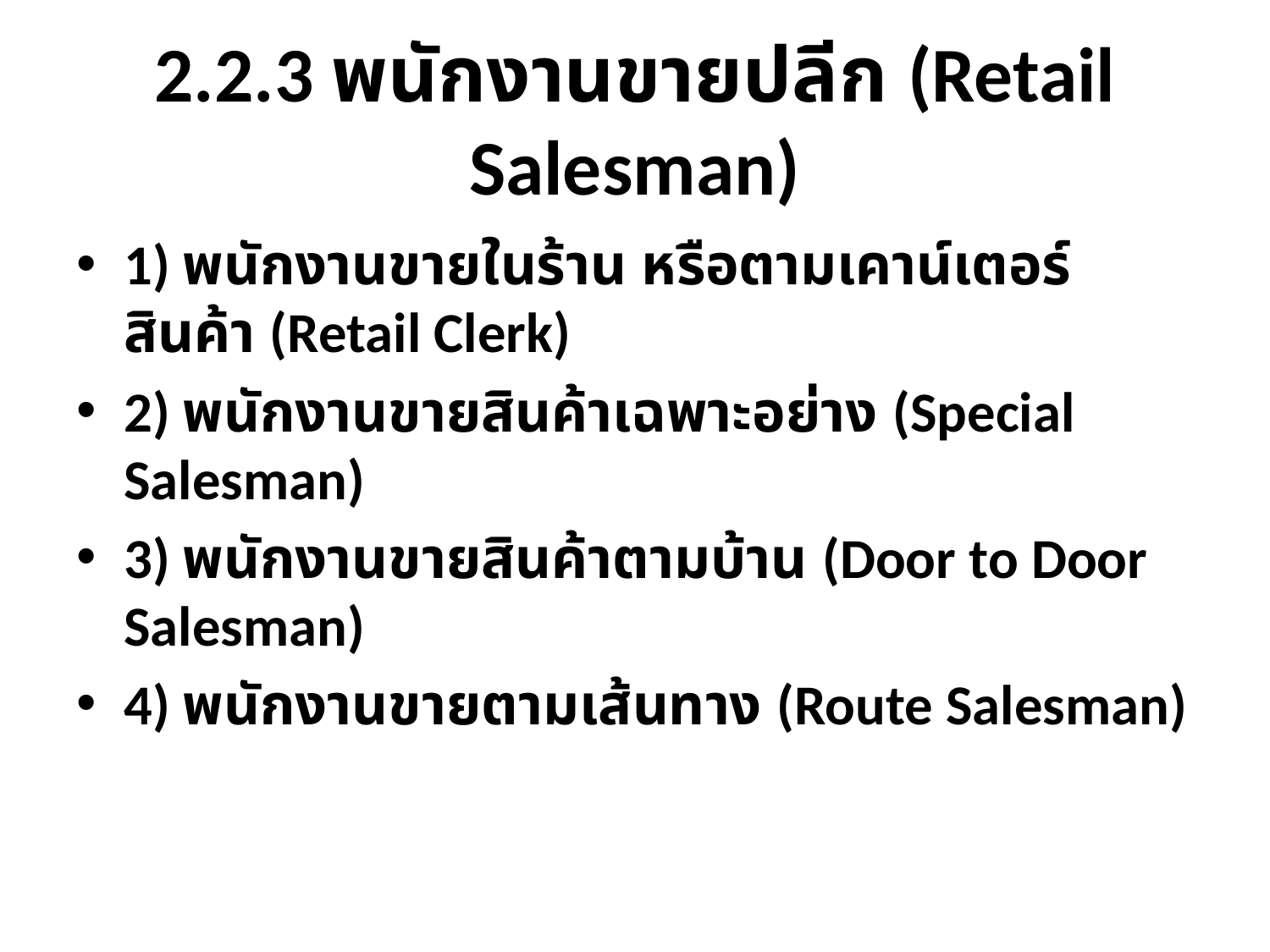

# 2.2.3 พนักงานขายปลีก (Retail Salesman)
1) พนักงานขายในร้าน หรือตามเคาน์เตอร์สินค้า (Retail Clerk)
2) พนักงานขายสินค้าเฉพาะอย่าง (Special Salesman)
3) พนักงานขายสินค้าตามบ้าน (Door to Door Salesman)
4) พนักงานขายตามเส้นทาง (Route Salesman)